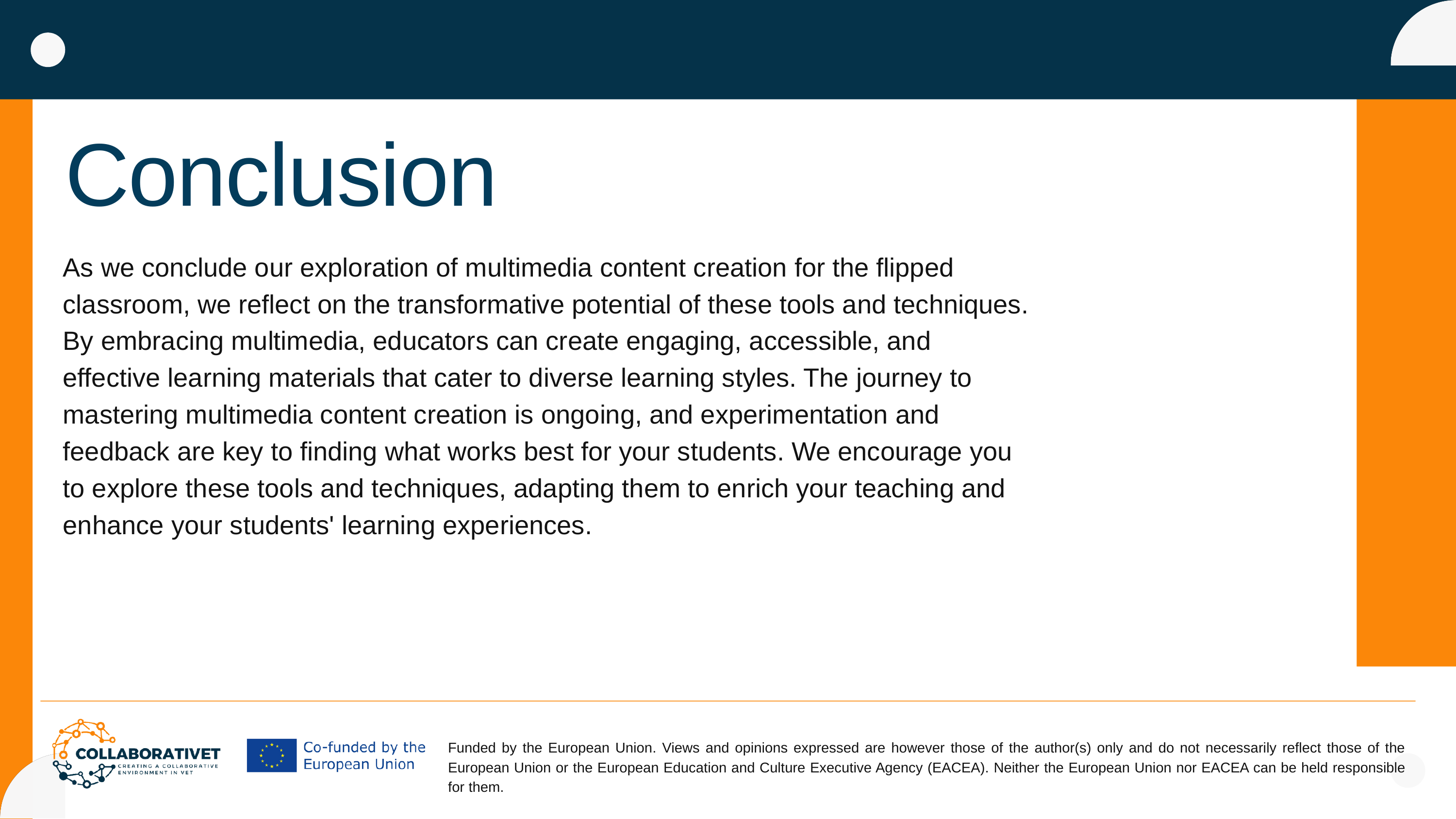

Conclusion
As we conclude our exploration of multimedia content creation for the flipped classroom, we reflect on the transformative potential of these tools and techniques. By embracing multimedia, educators can create engaging, accessible, and effective learning materials that cater to diverse learning styles. The journey to mastering multimedia content creation is ongoing, and experimentation and feedback are key to finding what works best for your students. We encourage you to explore these tools and techniques, adapting them to enrich your teaching and enhance your students' learning experiences.

Funded by the European Union. Views and opinions expressed are however those of the author(s) only and do not necessarily reflect those of the European Union or the European Education and Culture Executive Agency (EACEA). Neither the European Union nor EACEA can be held responsible for them.